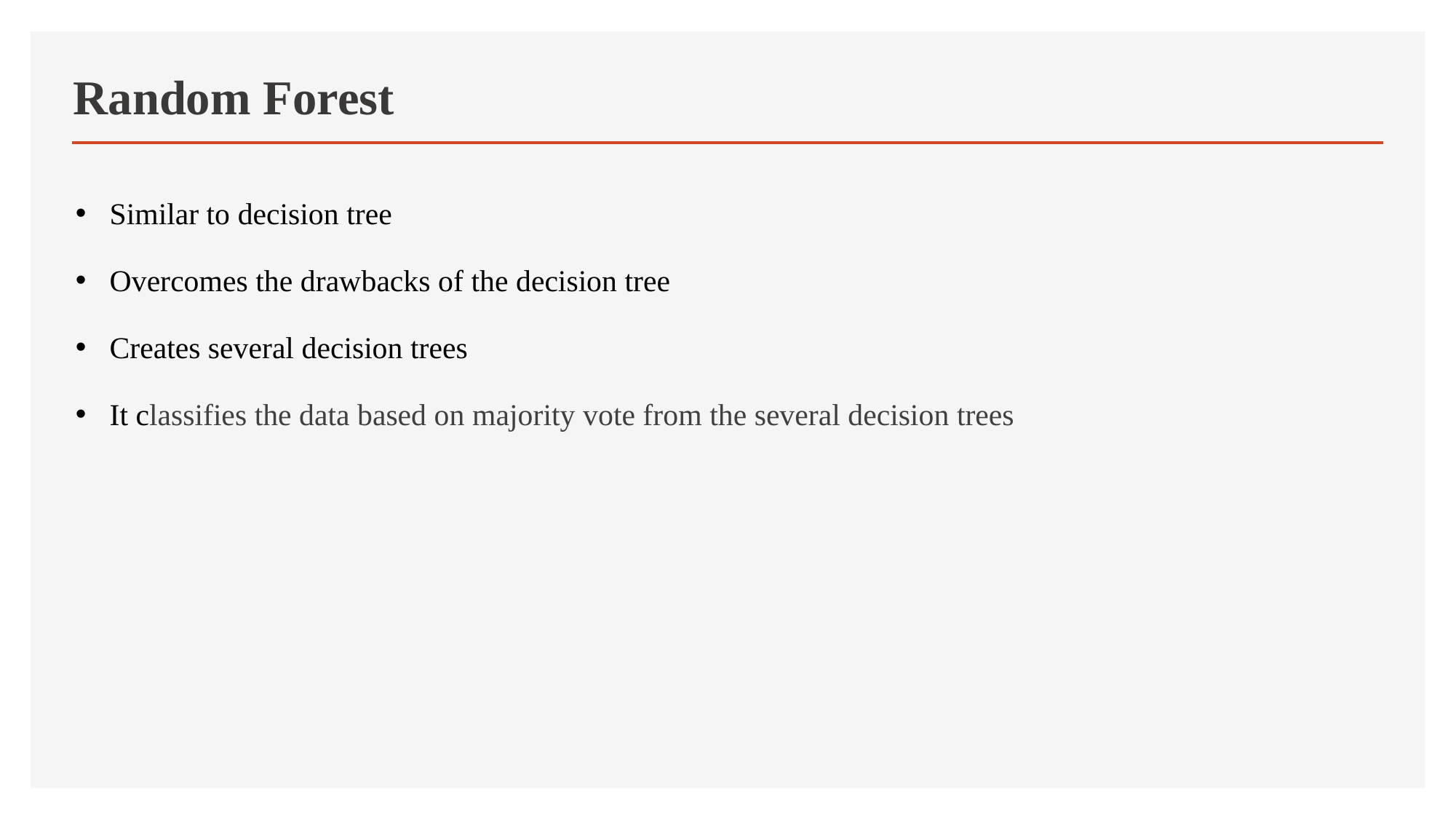

# Random Forest
Similar to decision tree
Overcomes the drawbacks of the decision tree
Creates several decision trees
It classifies the data based on majority vote from the several decision trees